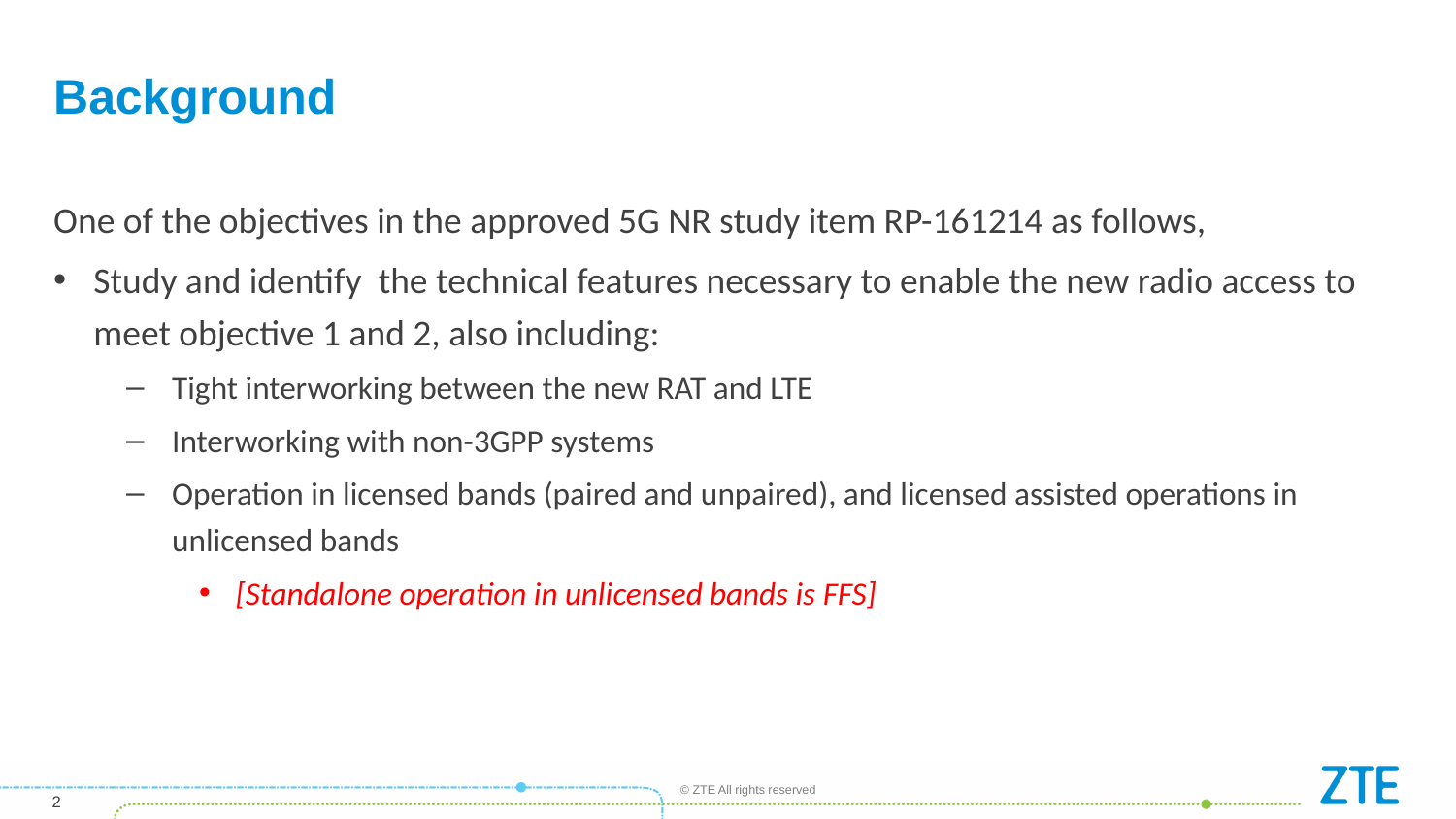

# Background
One of the objectives in the approved 5G NR study item RP-161214 as follows,
Study and identify  the technical features necessary to enable the new radio access to meet objective 1 and 2, also including:
Tight interworking between the new RAT and LTE
Interworking with non-3GPP systems
Operation in licensed bands (paired and unpaired), and licensed assisted operations in unlicensed bands
[Standalone operation in unlicensed bands is FFS]